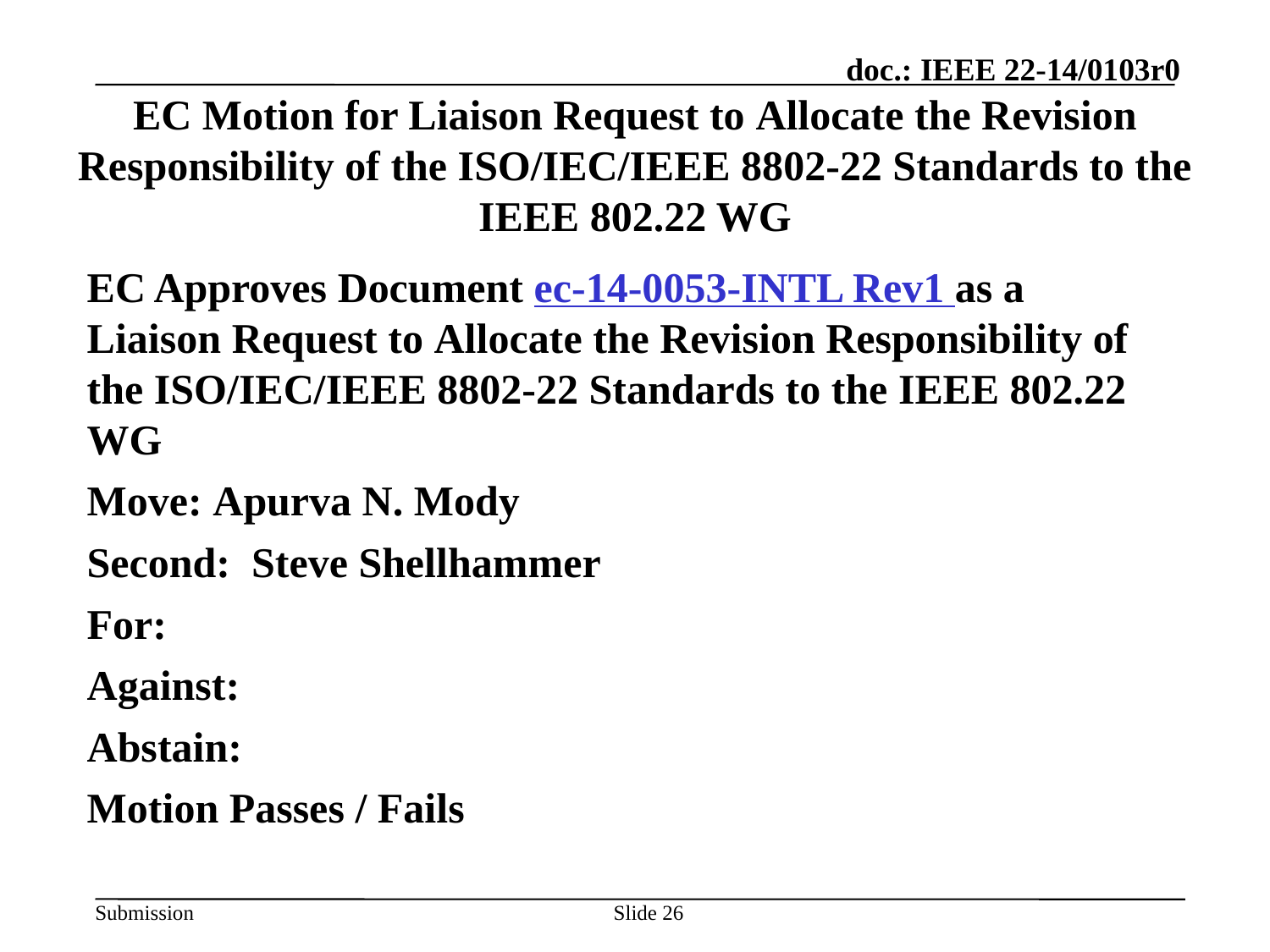

# EC Motion for Liaison Request to Allocate the Revision Responsibility of the ISO/IEC/IEEE 8802-22 Standards to the IEEE 802.22 WG
EC Approves Document ec-14-0053-INTL Rev1 as a Liaison Request to Allocate the Revision Responsibility of the ISO/IEC/IEEE 8802-22 Standards to the IEEE 802.22 WG
Move: Apurva N. Mody
Second:  Steve Shellhammer
For:
Against:
Abstain:
Motion Passes / Fails

Slide 26